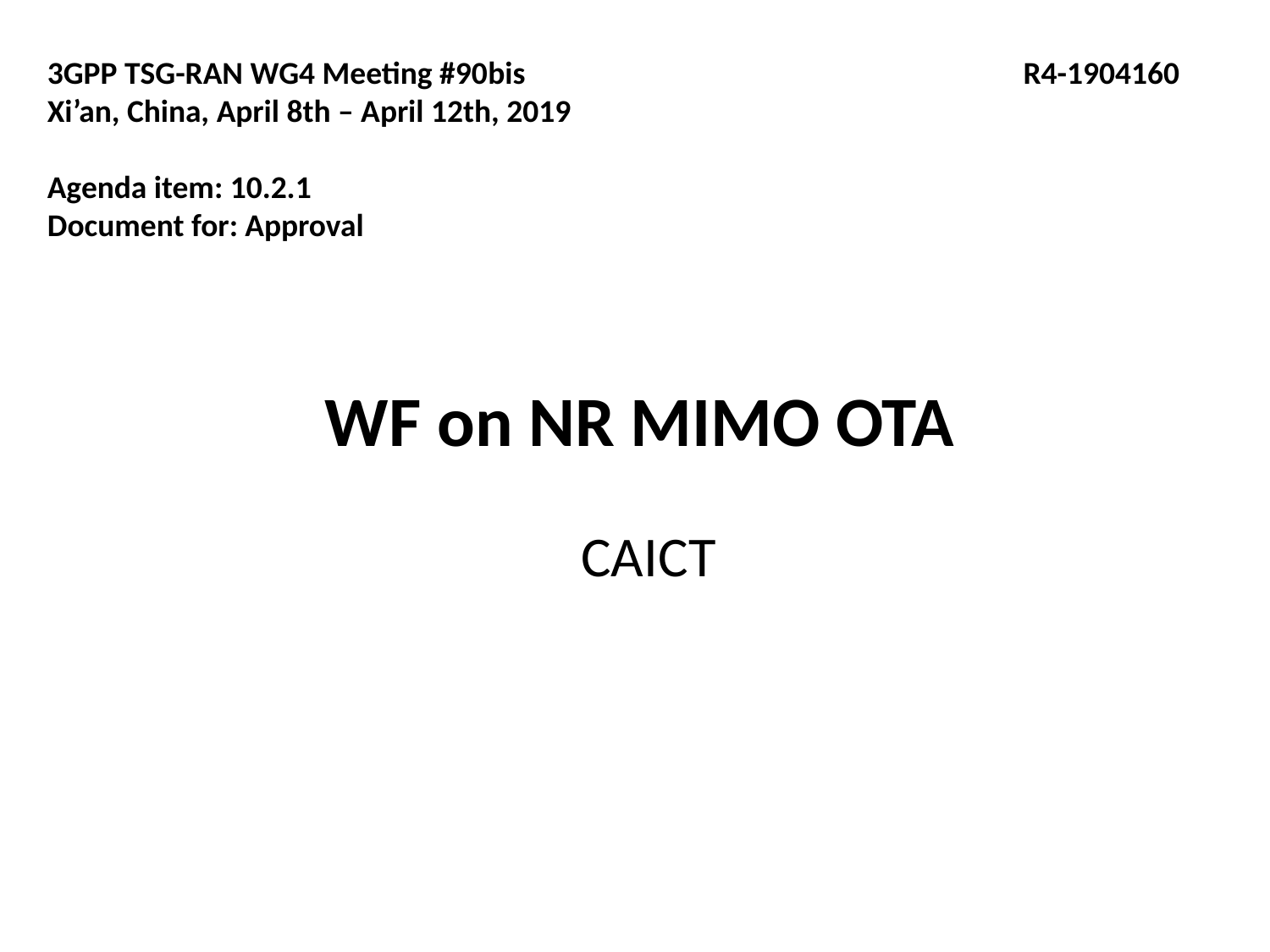

3GPP TSG-RAN WG4 Meeting #90bis	                                                                 R4-1904160
Xi’an, China, April 8th – April 12th, 2019

Agenda item: 10.2.1
Document for: Approval

# WF on NR MIMO OTA
CAICT